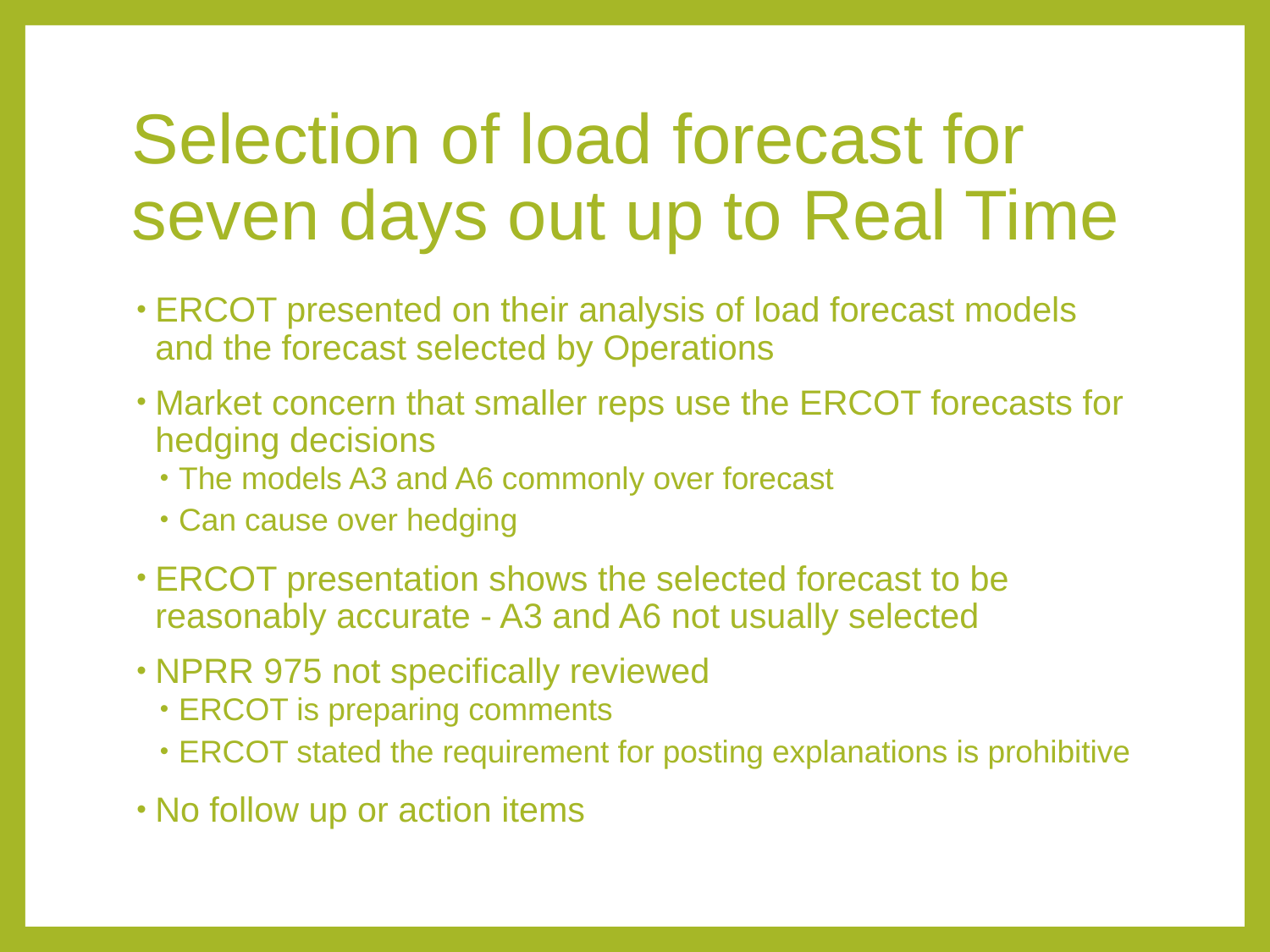

# Selection of load forecast for seven days out up to Real Time
ERCOT presented on their analysis of load forecast models and the forecast selected by Operations
Market concern that smaller reps use the ERCOT forecasts for hedging decisions
The models A3 and A6 commonly over forecast
Can cause over hedging
ERCOT presentation shows the selected forecast to be reasonably accurate - A3 and A6 not usually selected
NPRR 975 not specifically reviewed
ERCOT is preparing comments
ERCOT stated the requirement for posting explanations is prohibitive
No follow up or action items